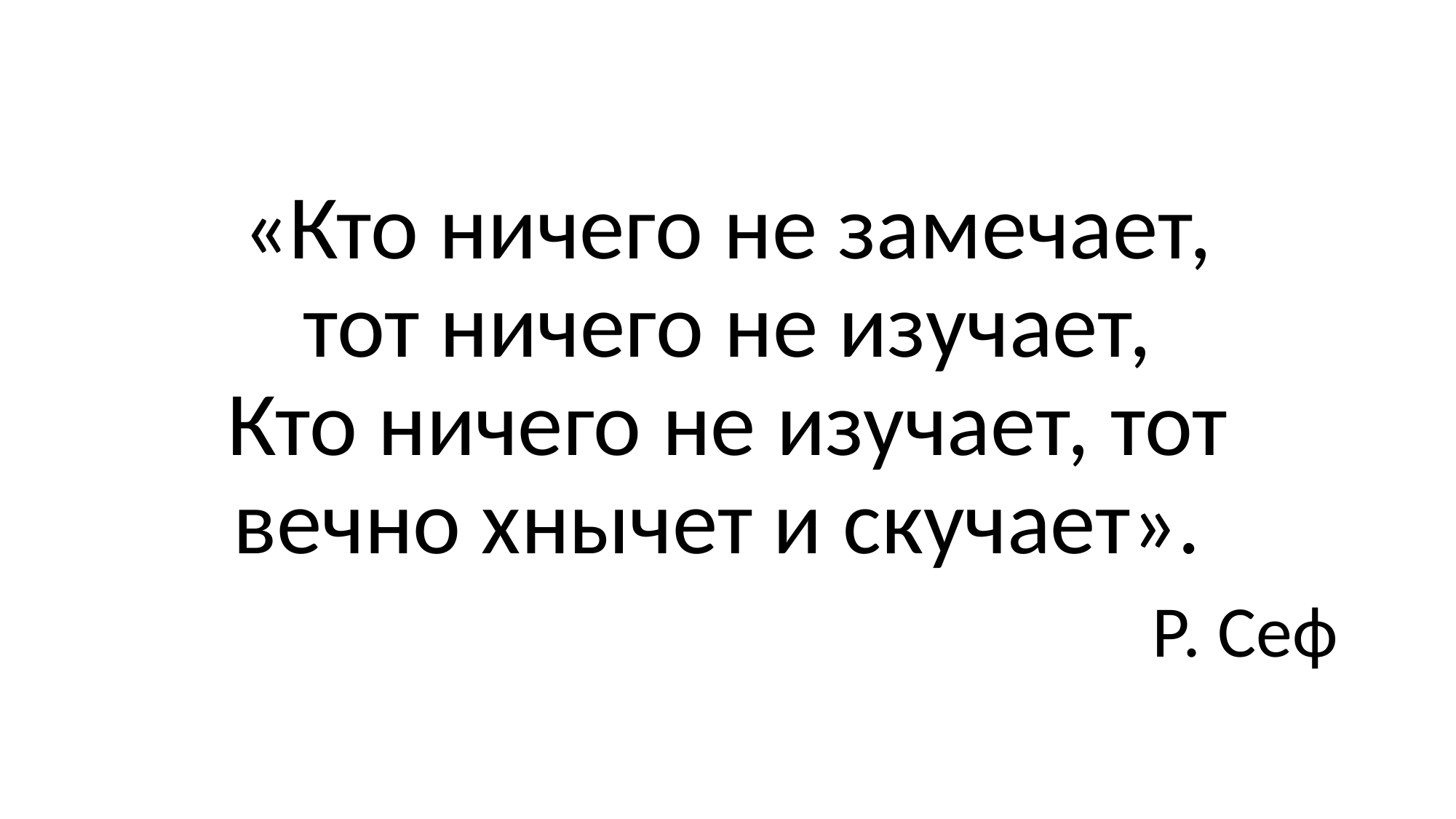

# «Кто ничего не замечает, тот ничего не изучает, Кто ничего не изучает, тот вечно хнычет и скучает».
Р. Сеф